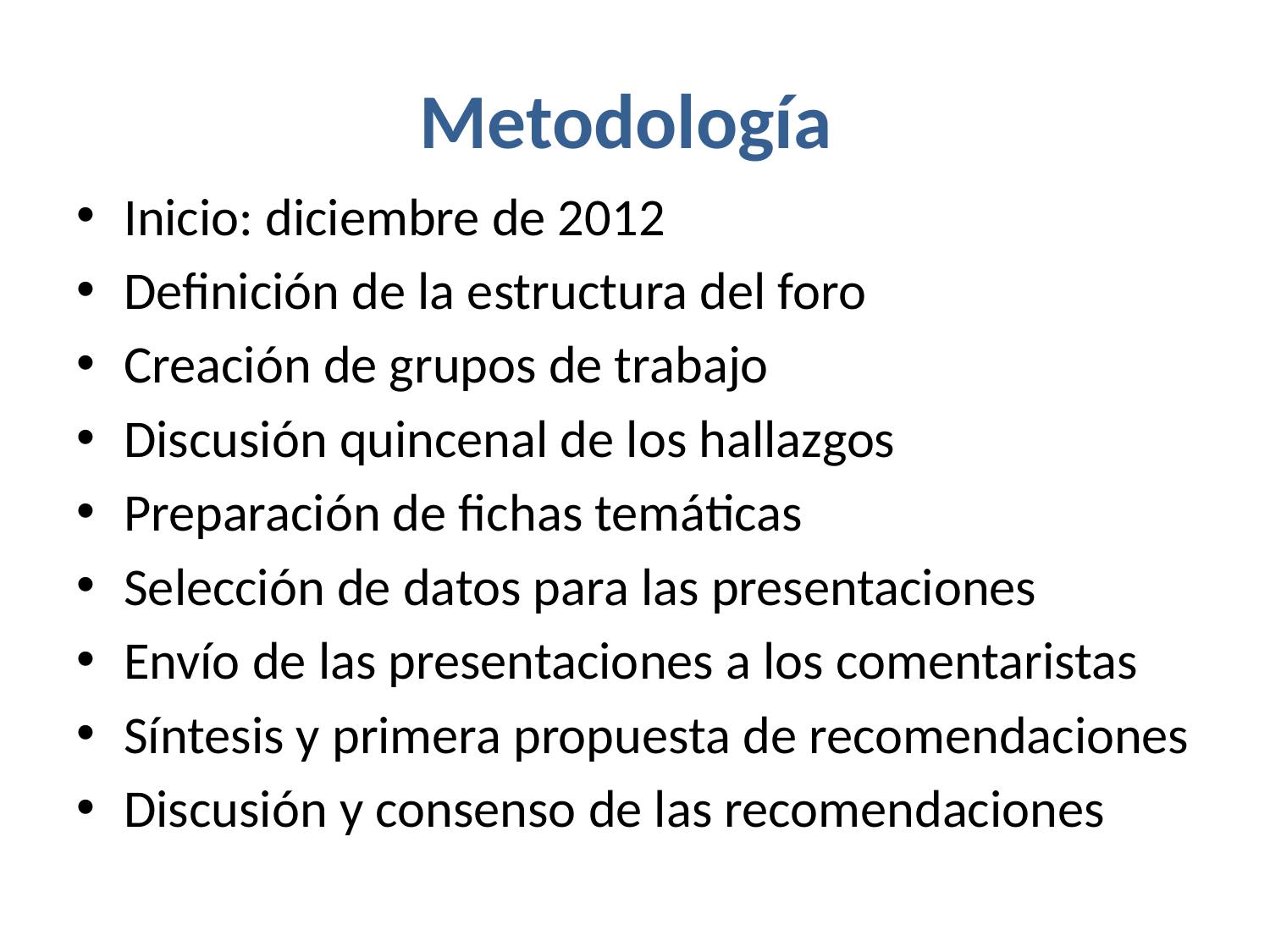

# Metodología
Inicio: diciembre de 2012
Definición de la estructura del foro
Creación de grupos de trabajo
Discusión quincenal de los hallazgos
Preparación de fichas temáticas
Selección de datos para las presentaciones
Envío de las presentaciones a los comentaristas
Síntesis y primera propuesta de recomendaciones
Discusión y consenso de las recomendaciones